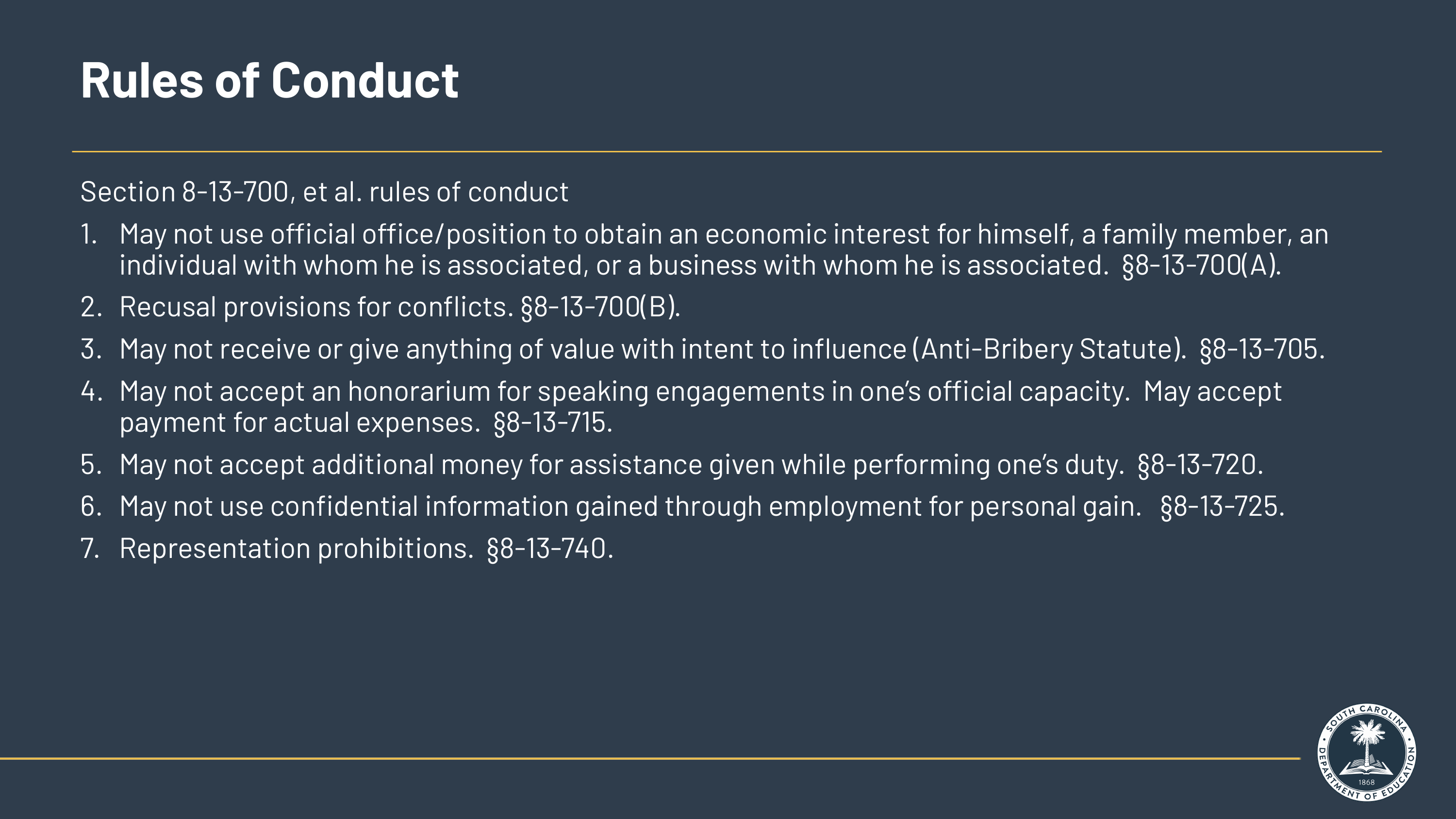

# Rules of Conduct
Section 8-13-700, et al. rules of conduct
May not use official office/position to obtain an economic interest for himself, a family member, an individual with whom he is associated, or a business with whom he is associated.  §8-13-700(A).
Recusal provisions for conflicts. §8-13-700(B).
May not receive or give anything of value with intent to influence (Anti-Bribery Statute).  §8-13-705.
May not accept an honorarium for speaking engagements in one’s official capacity.  May accept payment for actual expenses.  §8-13-715.
May not accept additional money for assistance given while performing one’s duty.  §8-13-720.
May not use confidential information gained through employment for personal gain.   §8-13-725.
Representation prohibitions.  §8-13-740.